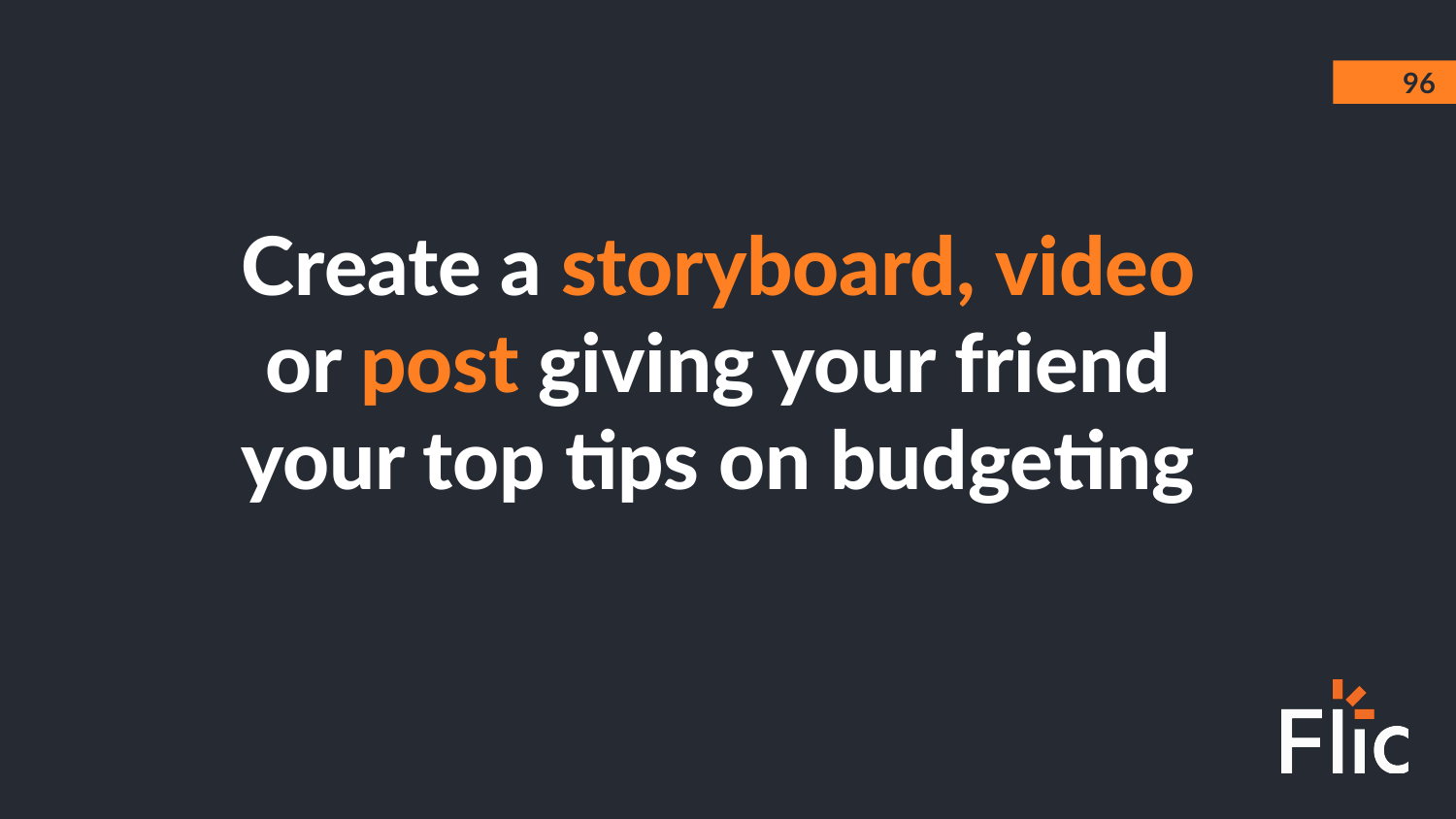

96
Create a storyboard, video
or post giving your friend
your top tips on budgeting